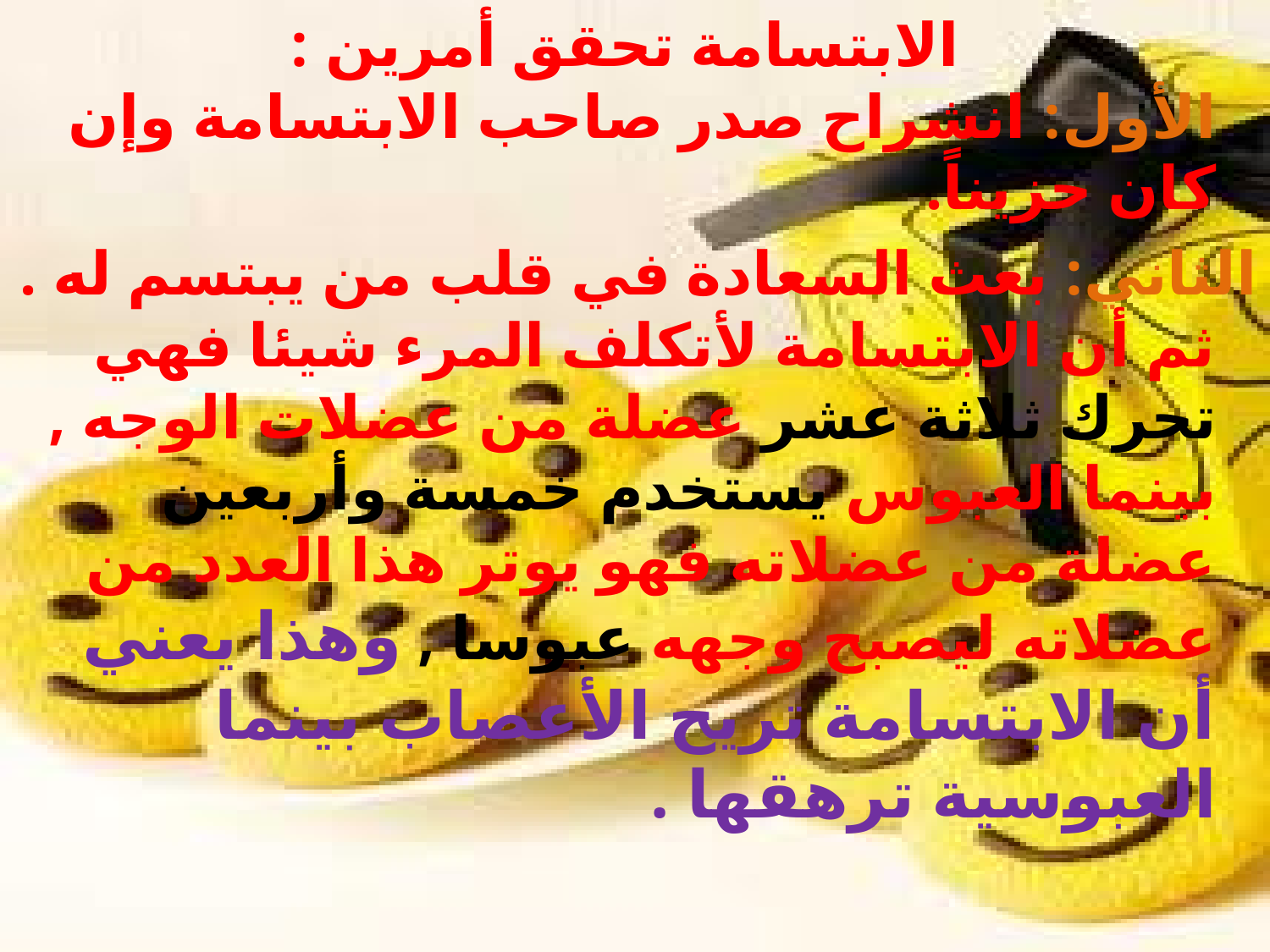

الابتسامة تحقق أمرين :
الأول: انشراح صدر صاحب الابتسامة وإن كان حزيناً.
الثاني: بعث السعادة في قلب من يبتسم له .
ثم أن الابتسامة لأتكلف المرء شيئا فهي تحرك ثلاثة عشر عضلة من عضلات الوجه , بينما العبوس يستخدم خمسة وأربعين عضلة من عضلاته فهو يوتر هذا العدد من عضلاته ليصبح وجهه عبوسا , وهذا يعني أن الابتسامة تريح الأعصاب بينما العبوسية ترهقها .